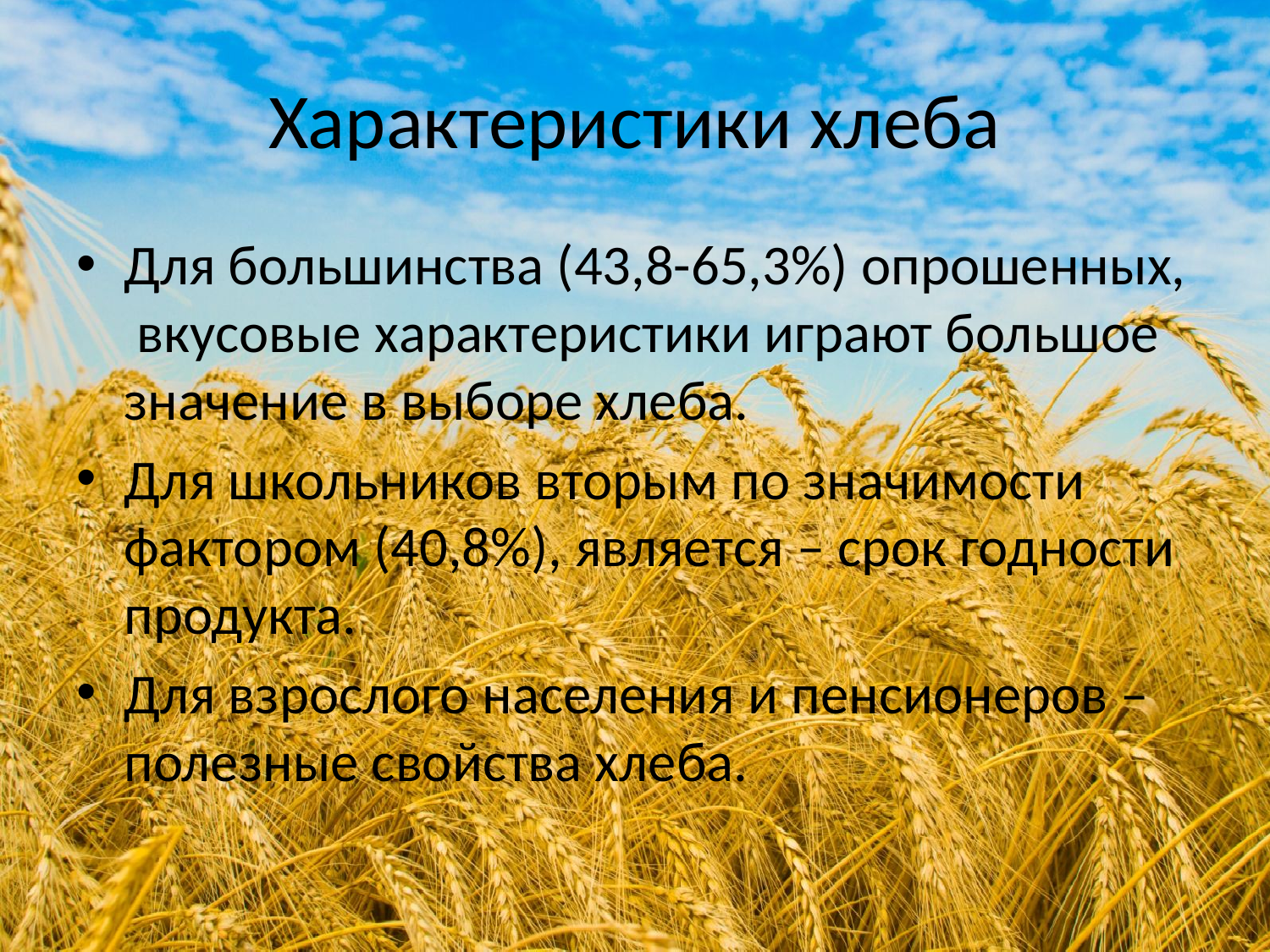

# Характеристики хлеба
Для большинства (43,8-65,3%) опрошенных,  вкусовые характеристики играют большое значение в выборе хлеба.
Для школьников вторым по значимости фактором (40,8%), является – срок годности продукта.
Для взрослого населения и пенсионеров – полезные свойства хлеба.